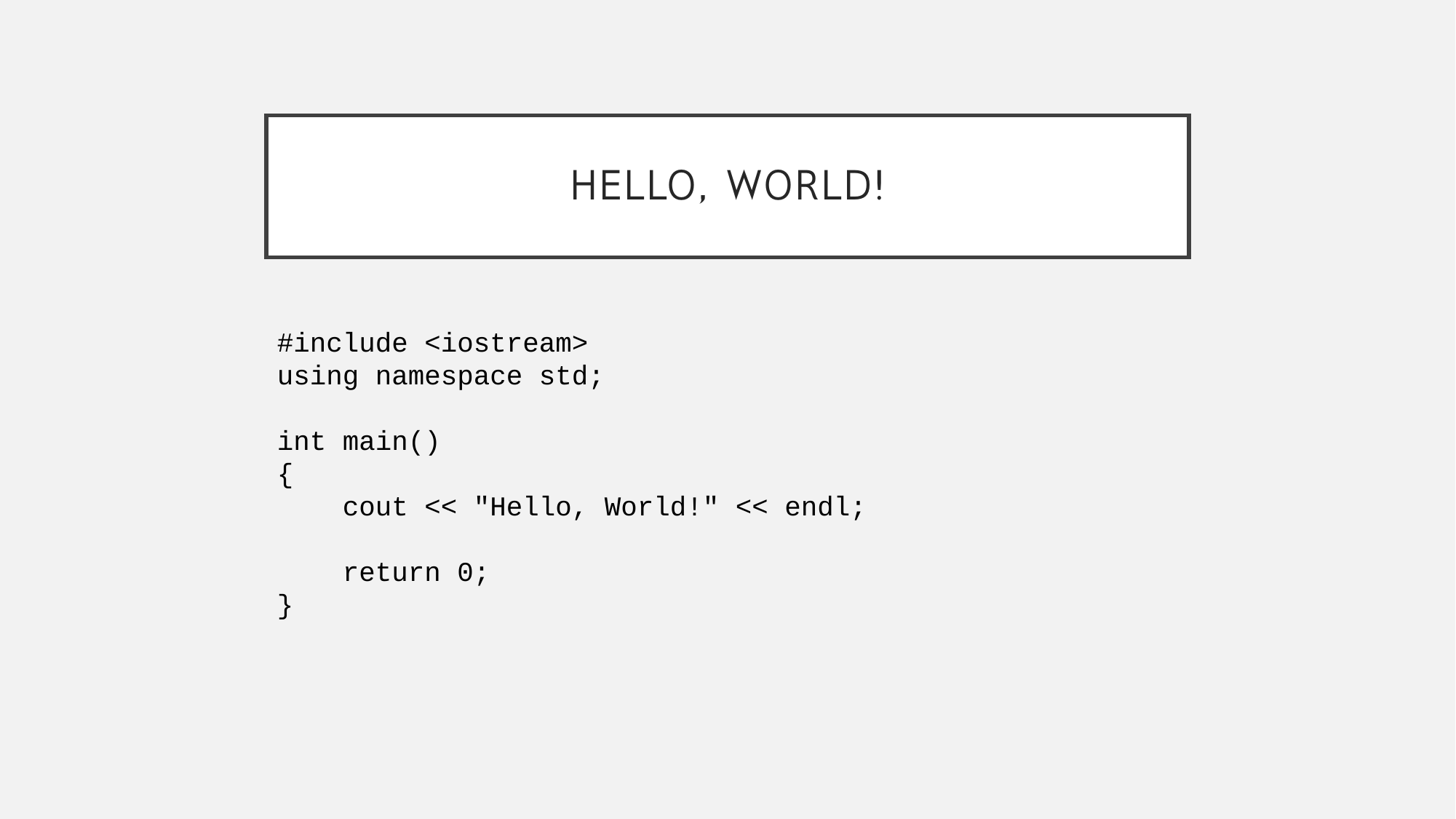

# Hello, World!
#include <iostream>
using namespace std;

int main()
{
    cout << "Hello, World!" << endl;

    return 0;
}